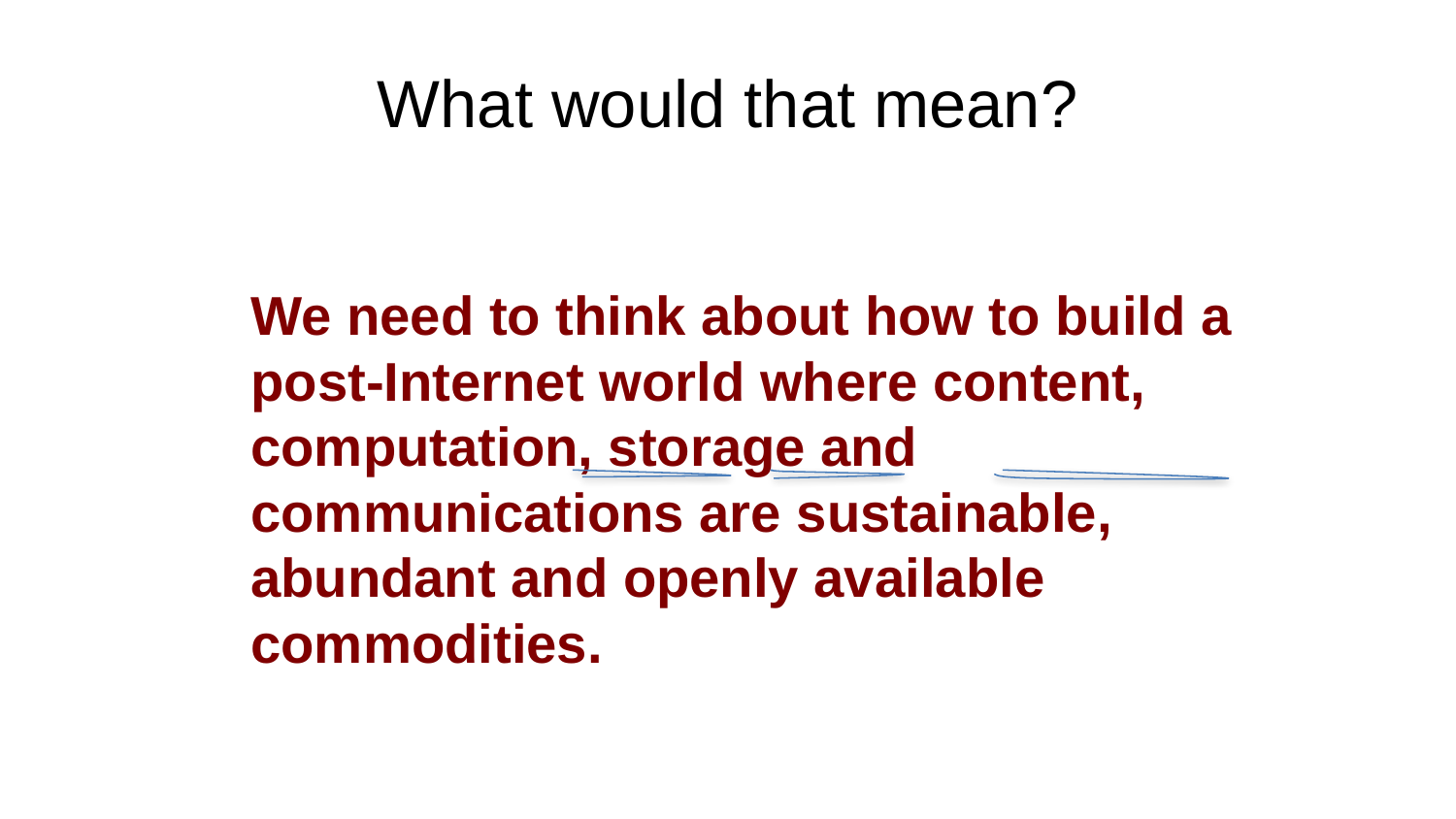

# What would that mean?
We need to think about how to build a post-Internet world where content, computation, storage and communications are sustainable, abundant and openly available commodities.